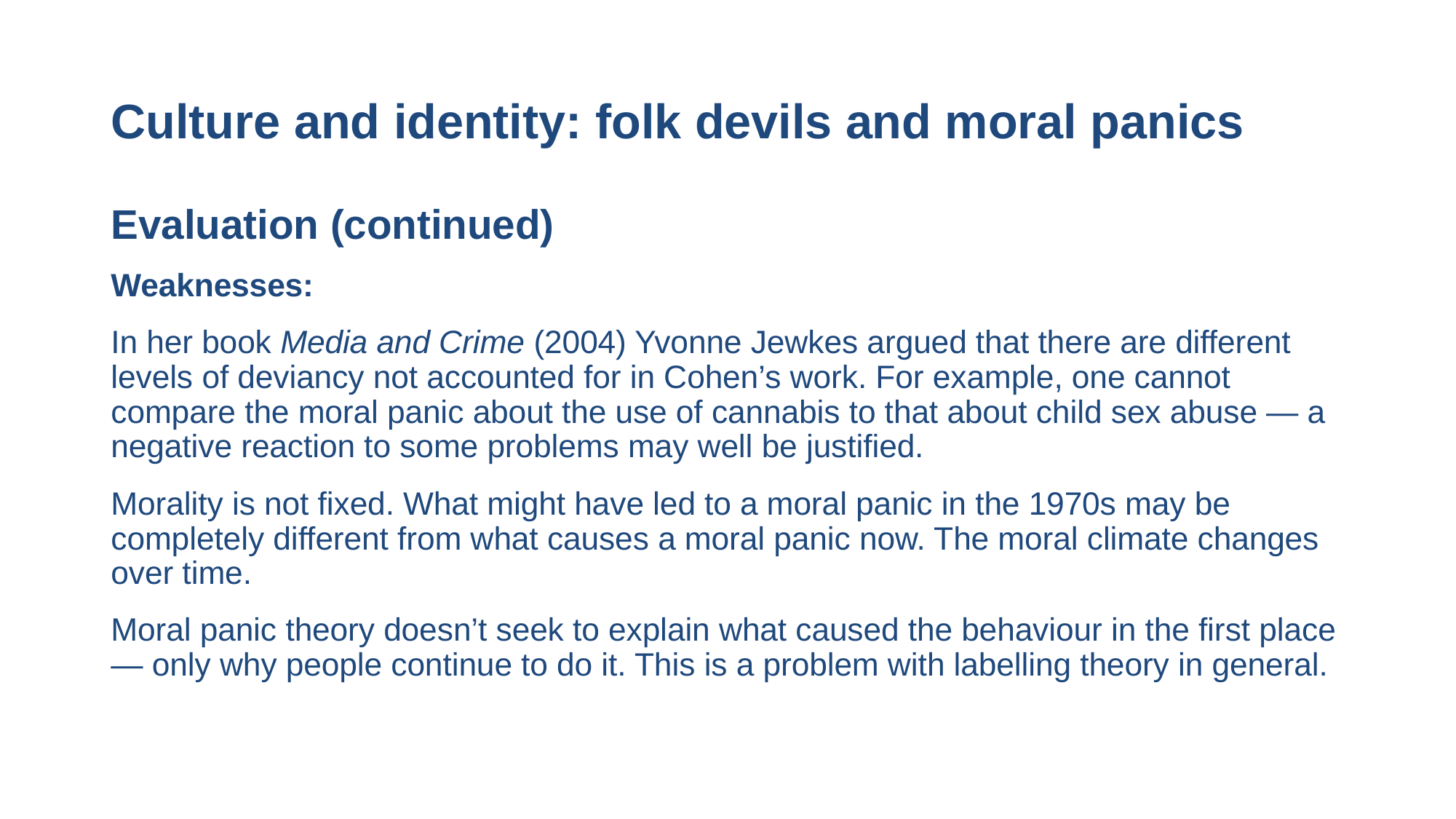

# Culture and identity: folk devils and moral panics
Evaluation (continued)
Weaknesses:
In her book Media and Crime (2004) Yvonne Jewkes argued that there are different levels of deviancy not accounted for in Cohen’s work. For example, one cannot compare the moral panic about the use of cannabis to that about child sex abuse — a negative reaction to some problems may well be justified.
Morality is not fixed. What might have led to a moral panic in the 1970s may be completely different from what causes a moral panic now. The moral climate changes over time.
Moral panic theory doesn’t seek to explain what caused the behaviour in the first place — only why people continue to do it. This is a problem with labelling theory in general.